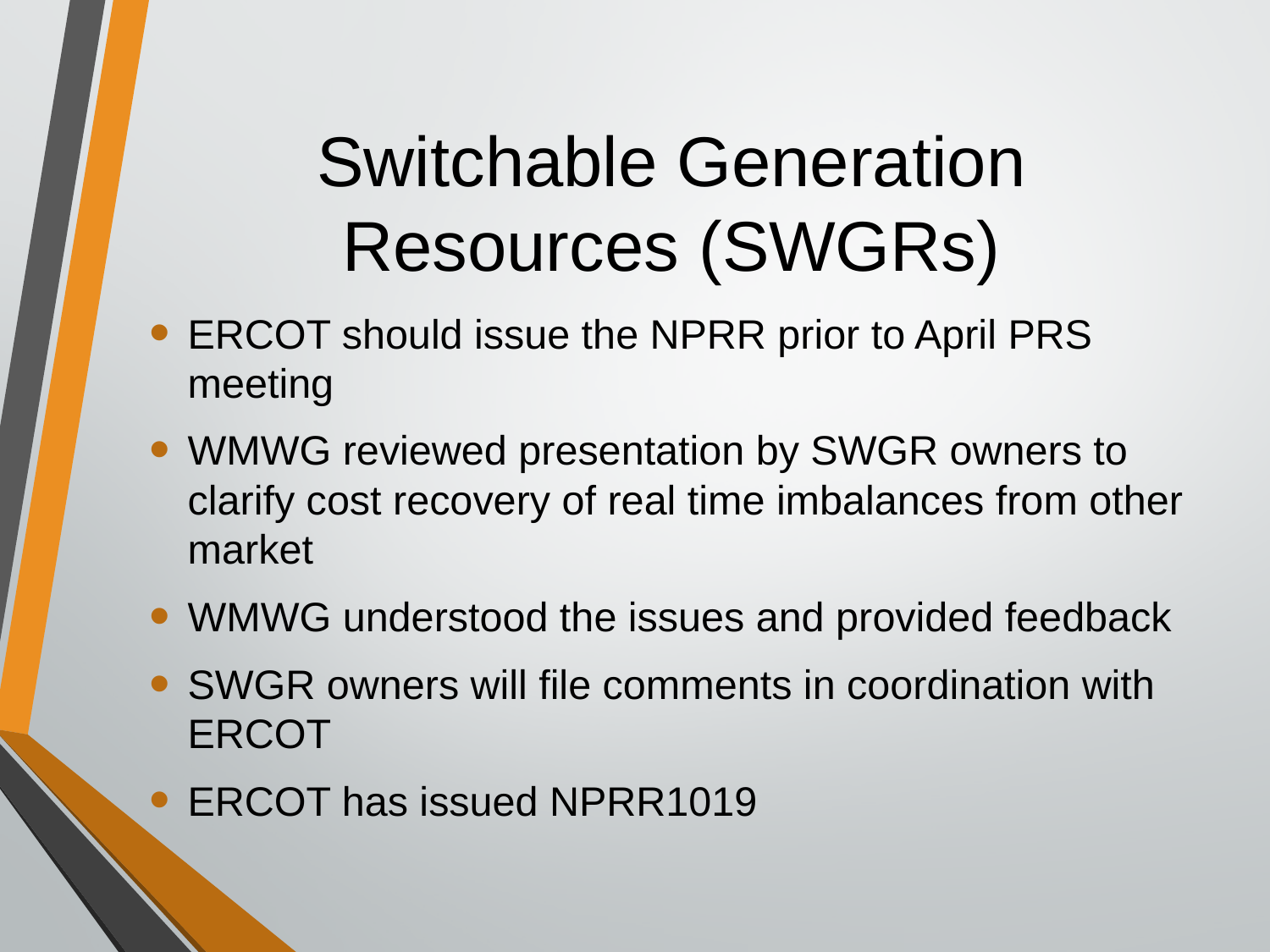

# Switchable Generation Resources (SWGRs)
ERCOT should issue the NPRR prior to April PRS meeting
WMWG reviewed presentation by SWGR owners to clarify cost recovery of real time imbalances from other market
WMWG understood the issues and provided feedback
SWGR owners will file comments in coordination with ERCOT
ERCOT has issued NPRR1019